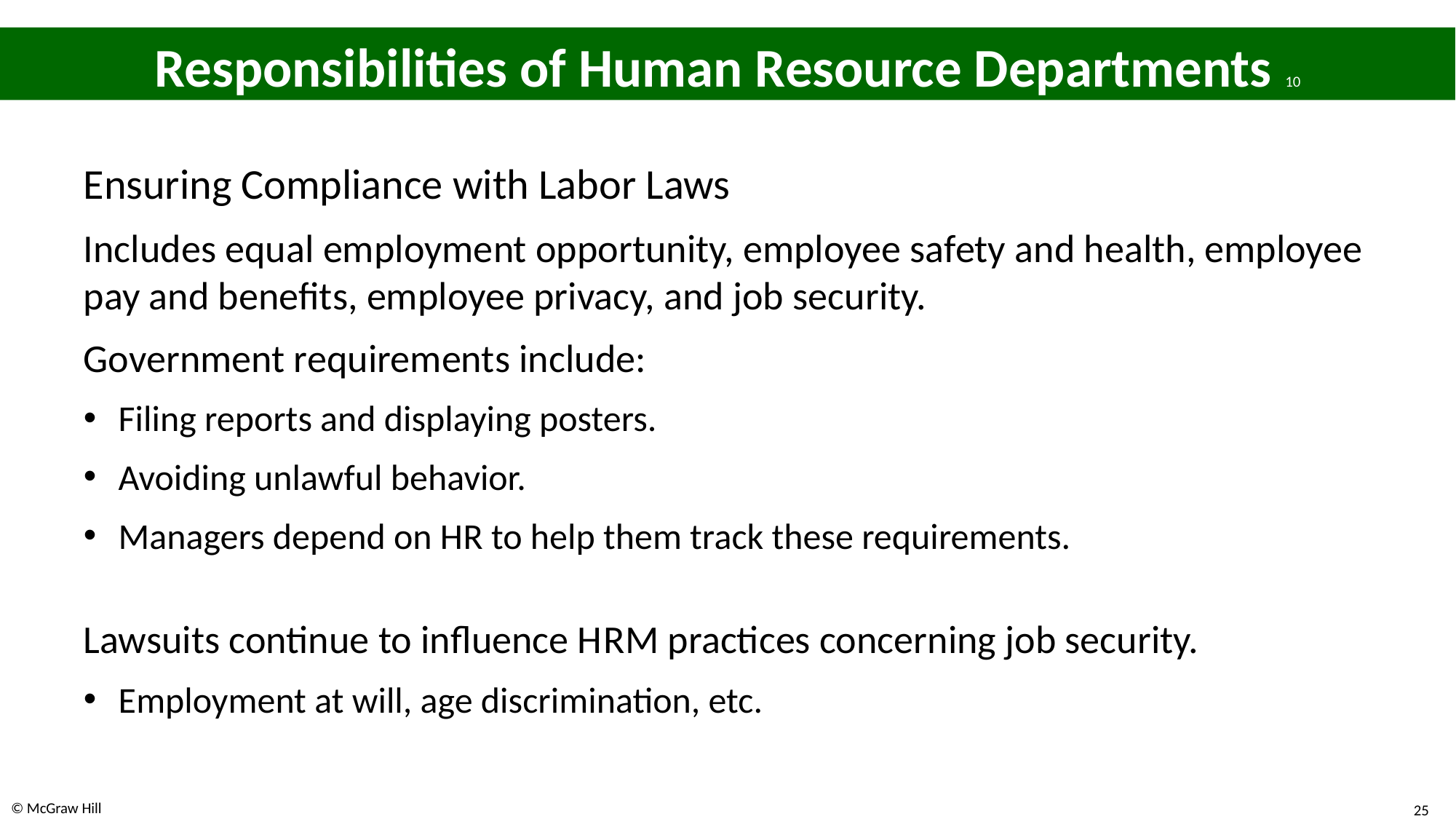

# Responsibilities of Human Resource Departments 10
Ensuring Compliance with Labor Laws
Includes equal employment opportunity, employee safety and health, employee pay and benefits, employee privacy, and job security.
Government requirements include:
Filing reports and displaying posters.
Avoiding unlawful behavior.
Managers depend on H R to help them track these requirements.
Lawsuits continue to influence H R M practices concerning job security.
Employment at will, age discrimination, etc.